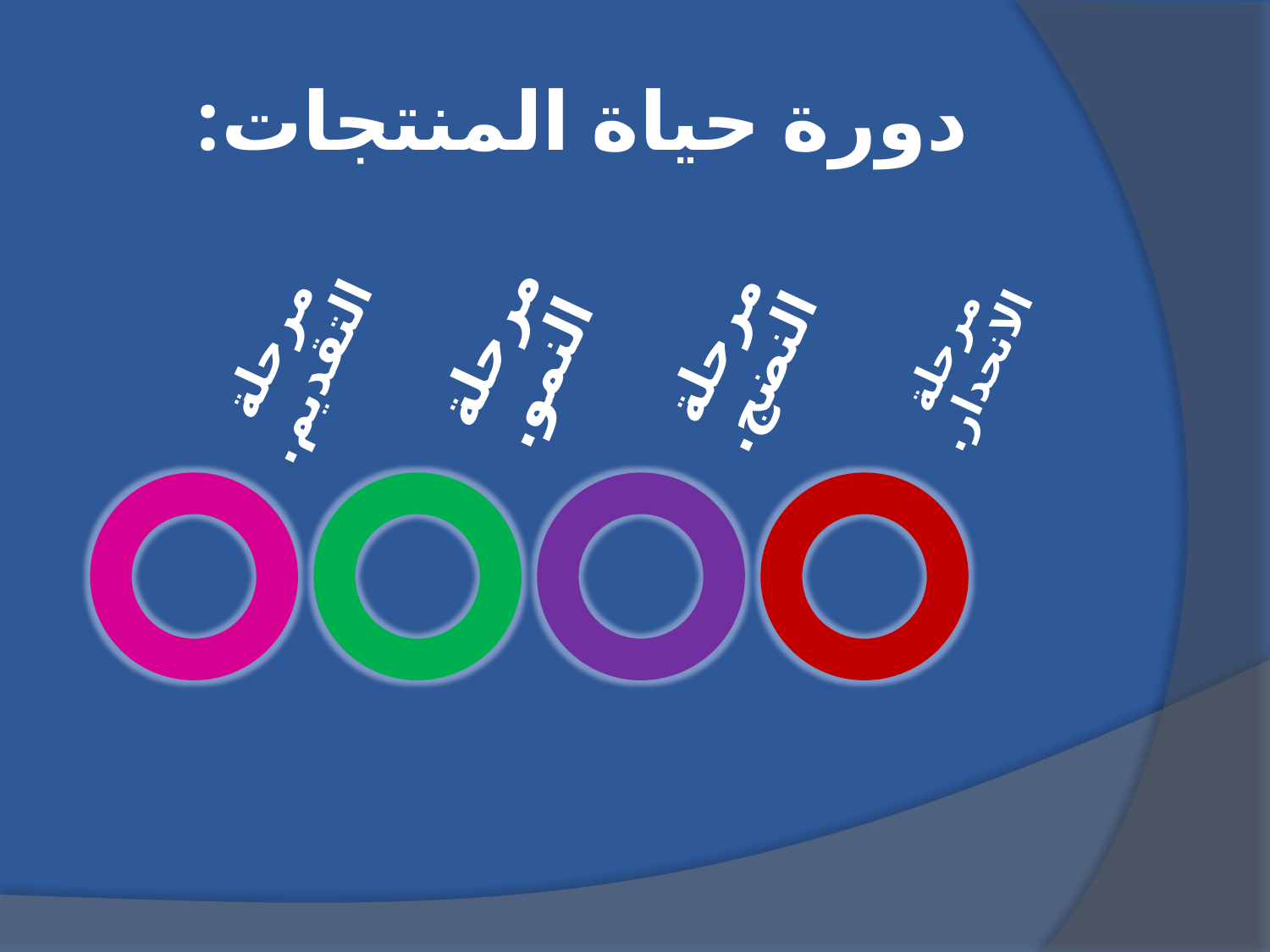

# دورة حياة المنتجات:
مرحلة التقديم.
مرحلة النمو.
مرحلة النضج.
مرحلة الانحدار.